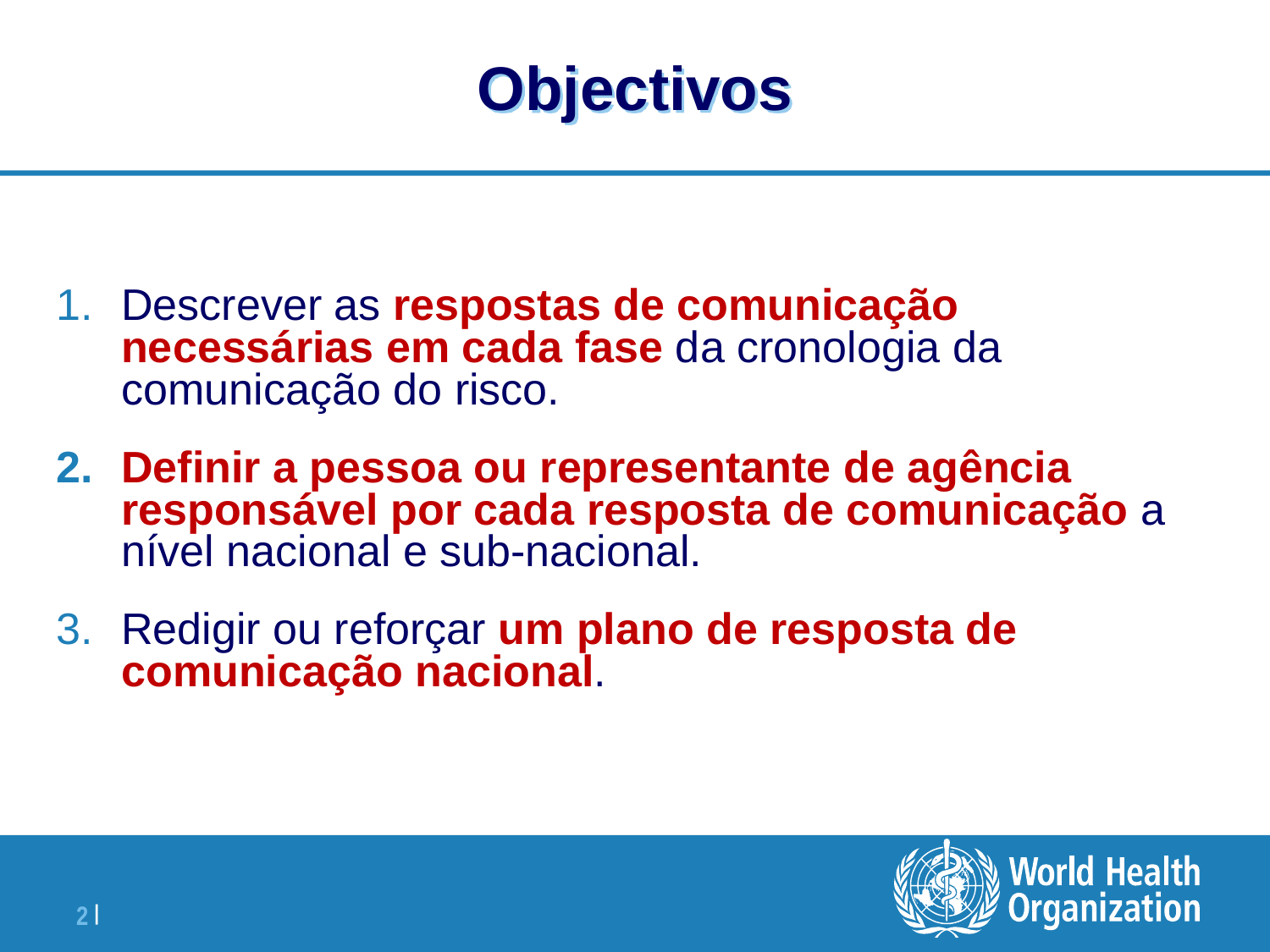

# Objectivos
Descrever as respostas de comunicação necessárias em cada fase da cronologia da comunicação do risco.
Definir a pessoa ou representante de agência responsável por cada resposta de comunicação a nível nacional e sub-nacional.
Redigir ou reforçar um plano de resposta de comunicação nacional.